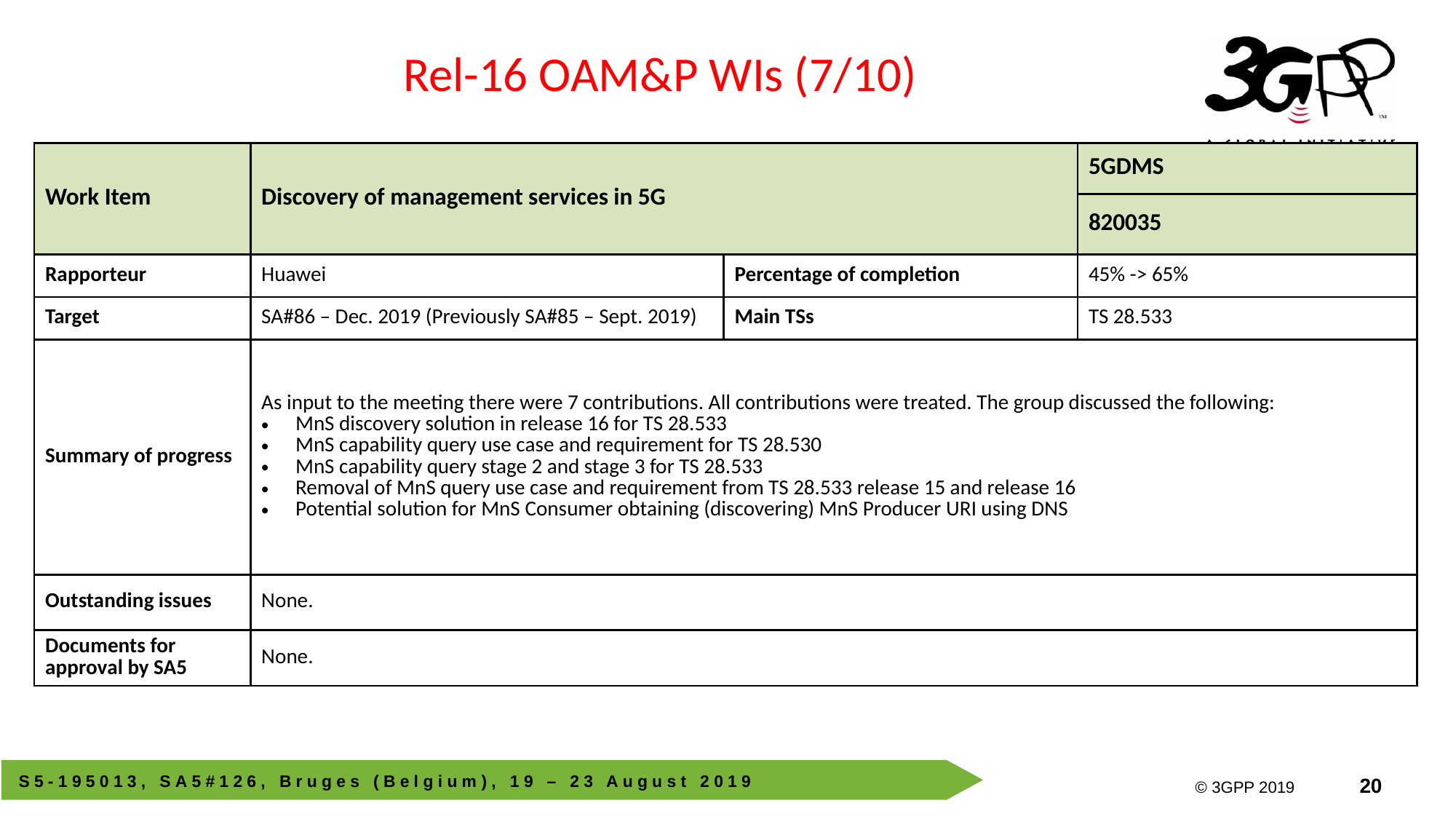

Rel-16 OAM&P WIs (7/10)
| Work Item | Discovery of management services in 5G |  | 5GDMS |
| --- | --- | --- | --- |
|  |  |  | 820035 |
| Rapporteur | Huawei | Percentage of completion | 45% -> 65% |
| Target | SA#86 – Dec. 2019 (Previously SA#85 – Sept. 2019) | Main TSs | TS 28.533 |
| Summary of progress | As input to the meeting there were 7 contributions. All contributions were treated. The group discussed the following: MnS discovery solution in release 16 for TS 28.533 MnS capability query use case and requirement for TS 28.530 MnS capability query stage 2 and stage 3 for TS 28.533 Removal of MnS query use case and requirement from TS 28.533 release 15 and release 16 Potential solution for MnS Consumer obtaining (discovering) MnS Producer URI using DNS |  |  |
| Outstanding issues | None. |  |  |
| Documents for approval by SA5 | None. |  |  |